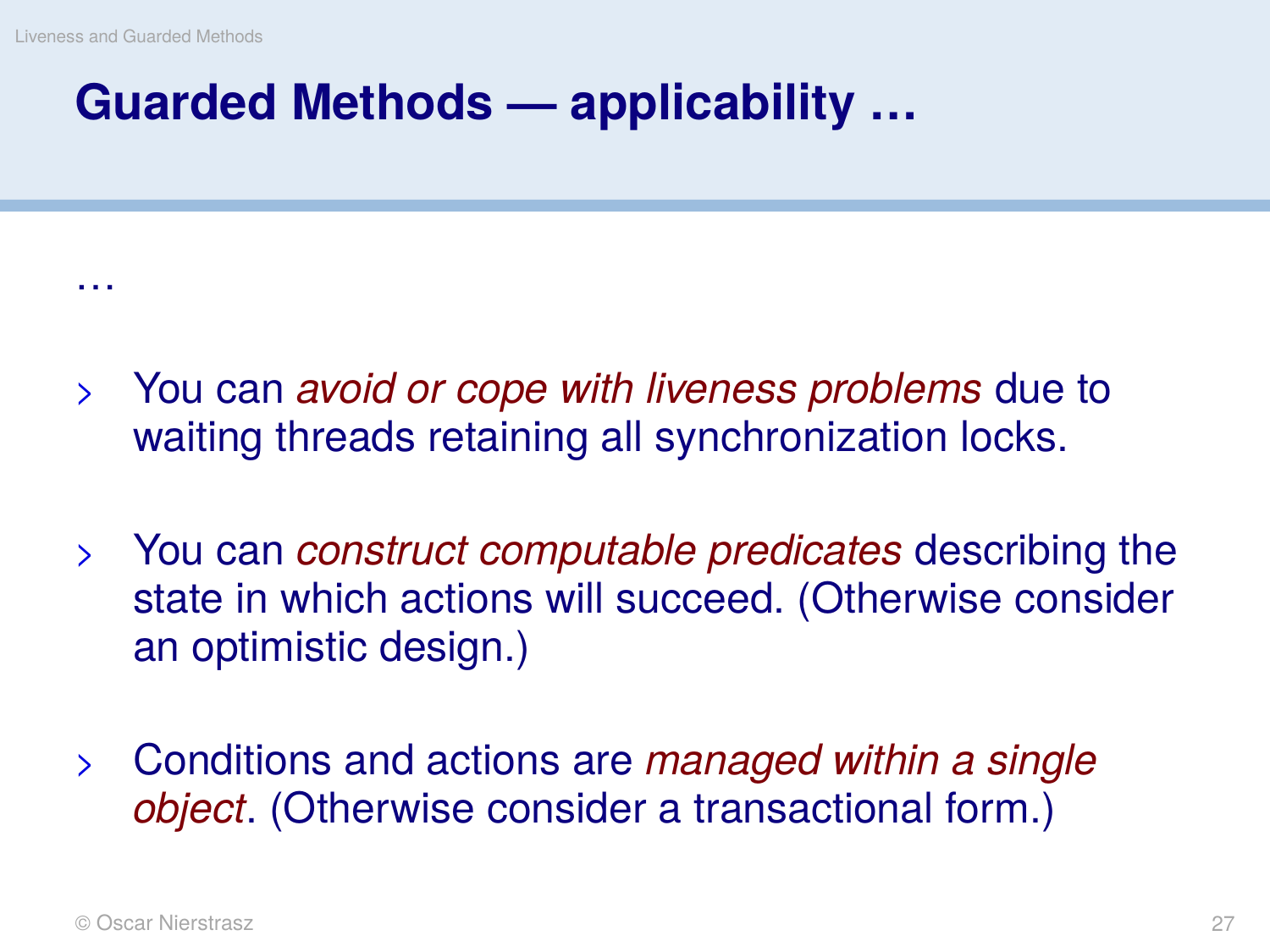

Liveness and Guarded Methods
# Guarded Methods — applicability …
…

You can avoid or cope with liveness problems due to waiting threads retaining all synchronization locks.

You can construct computable predicates describing the state in which actions will succeed. (Otherwise consider an optimistic design.)

Conditions and actions are managed within a single object. (Otherwise consider a transactional form.)
© Oscar Nierstrasz
27